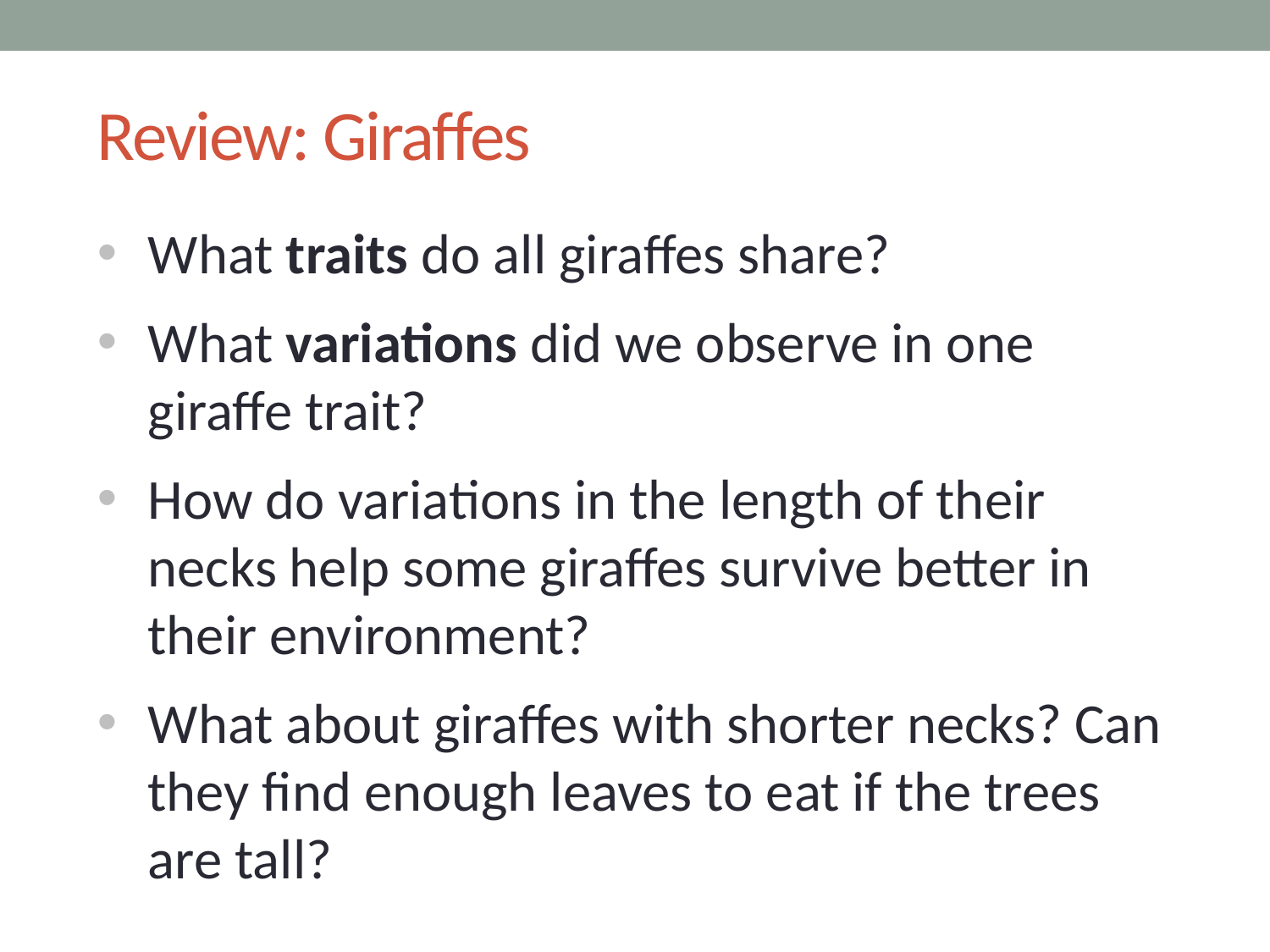

# Review: Giraffes
What traits do all giraffes share?
What variations did we observe in one giraffe trait?
How do variations in the length of their necks help some giraffes survive better in their environment?
What about giraffes with shorter necks? Can they find enough leaves to eat if the trees are tall?